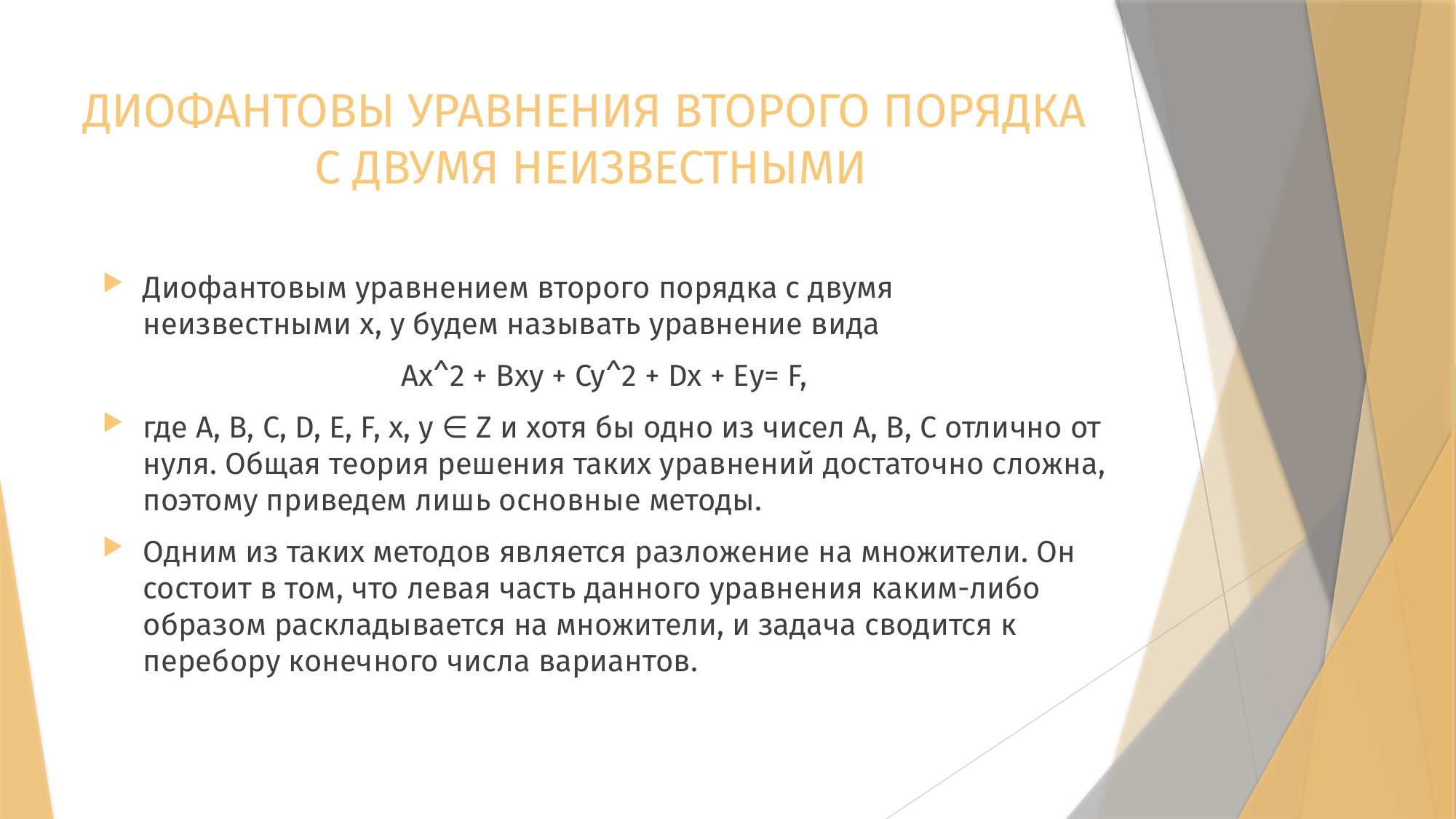

# ДИОФАНТОВЫ УРАВНЕНИЯ ВТОРОГО ПОРЯДКА С ДВУМЯ НЕИЗВЕСТНЫМИ
Диофантовым уравнением второго порядка с двумя неизвестными х, у будем называть уравнение вида
Аx^2 + Bху + Cy^2 + Dx + Еy= F,
где А, В, С, D, Е, F, х, у ∈ Z и хотя бы одно из чисел А, В, С отлично от нуля. Общая теория решения таких уравнений достаточно сложна, поэтому приведем лишь основные методы.
Одним из таких методов является разложение на множители. Он состоит в том, что левая часть данного уравнения каким-либо образом раскладывается на множители, и задача сводится к перебору конечного числа вариантов.